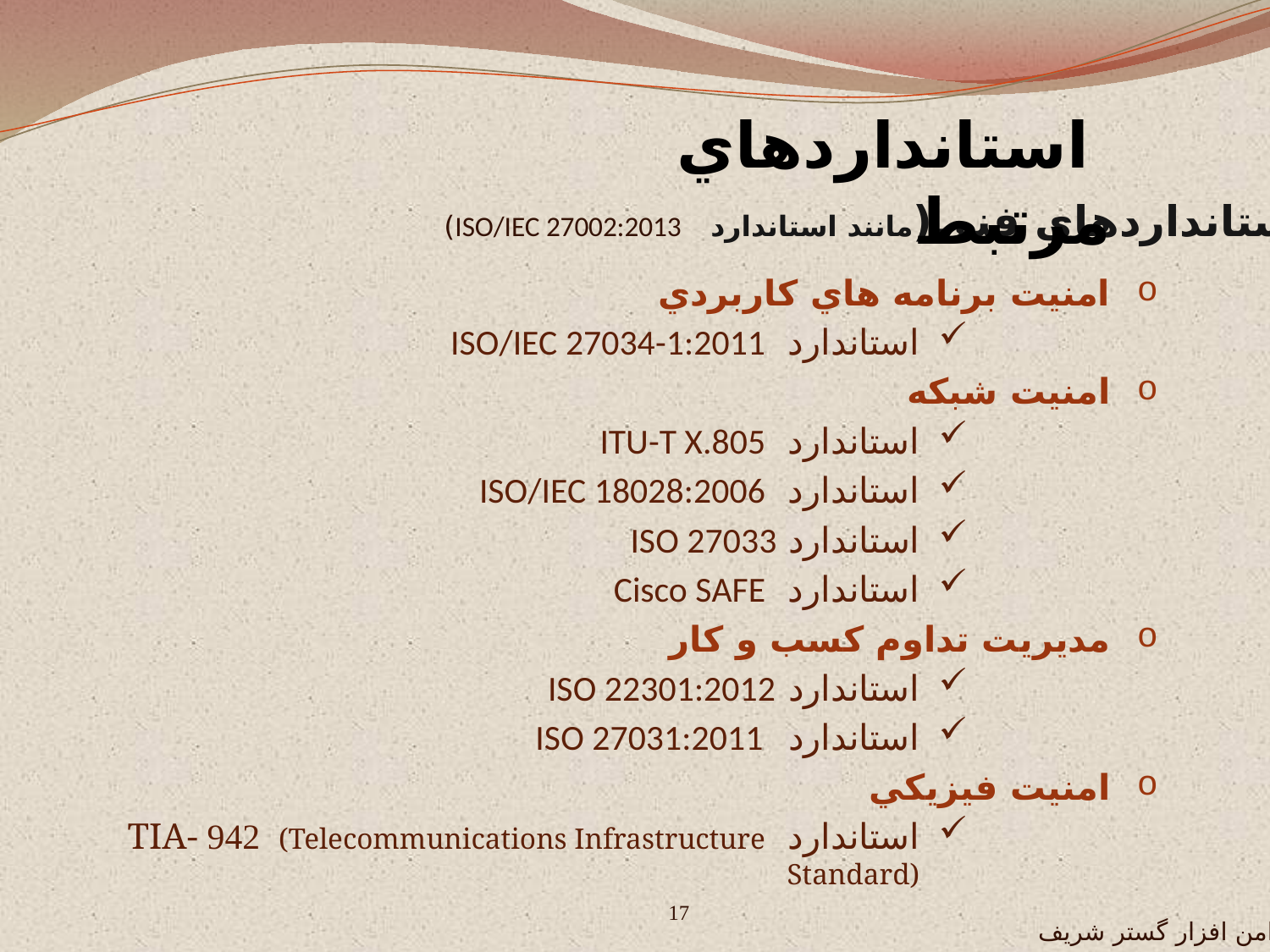

استانداردهاي مرتبط

امنيت برنامه هاي کاربردي
استاندارد  ISO/IEC 27034-1:2011
امنيت شبکه
استاندارد  ITU-T X.805
استاندارد  ISO/IEC 18028:2006
استاندارد ISO 27033
استاندارد  Cisco SAFE
مديريت تداوم کسب و کار
استاندارد ISO 22301:2012
استاندارد  ISO 27031:2011
امنيت فيزيکي
استاندارد  TIA- 942  (Telecommunications Infrastructure Standard)

استانداردهاي فنی(مانند استاندارد   ISO/IEC 27002:2013)